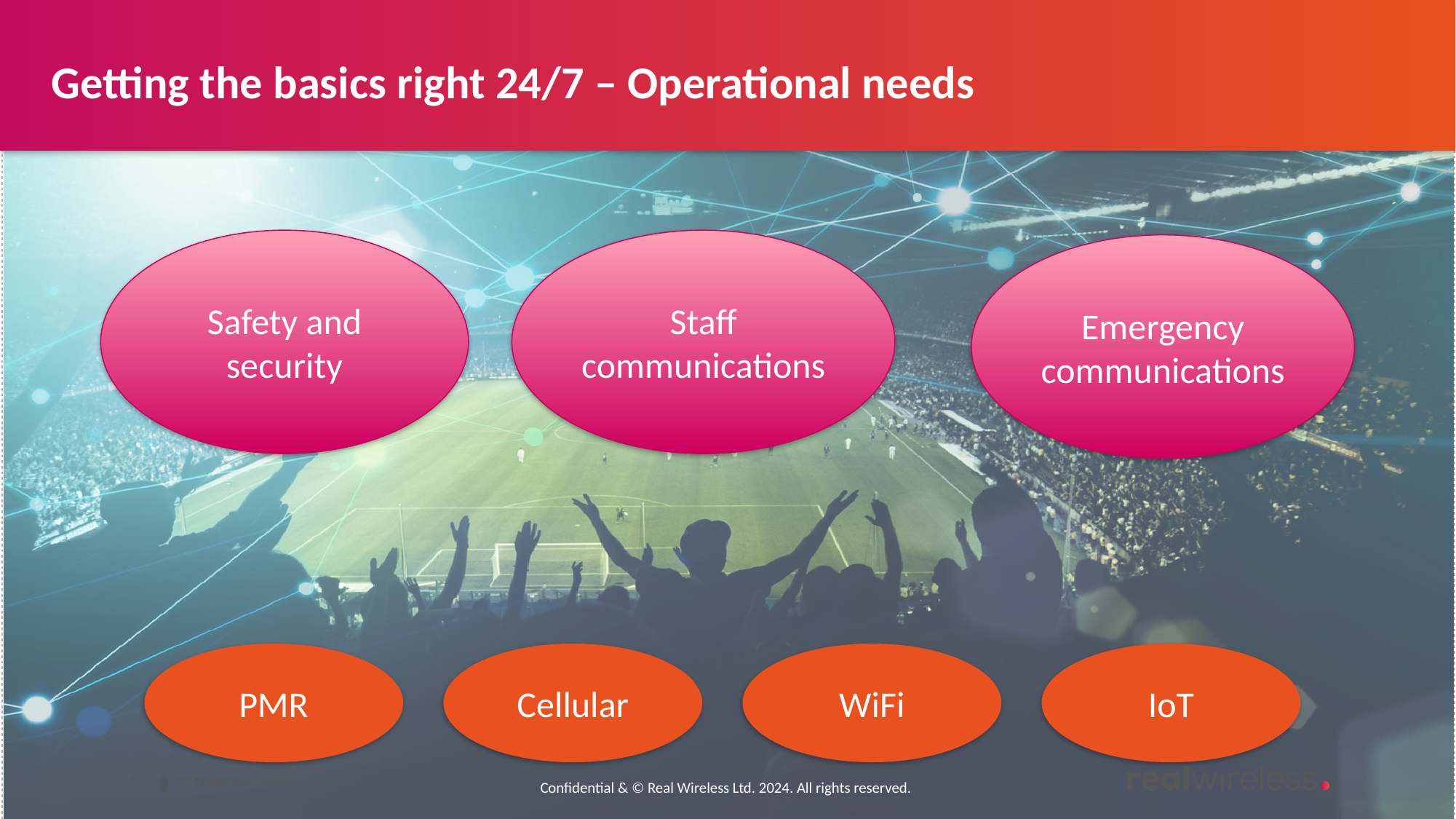

# Getting the basics right 24/7 – Operational needs
Safety and security
Staff communications
Emergency communications
PMR
Cellular
WiFi
IoT
4
19 November 2024
Confidential & © Real Wireless Ltd. 2024. All rights reserved.